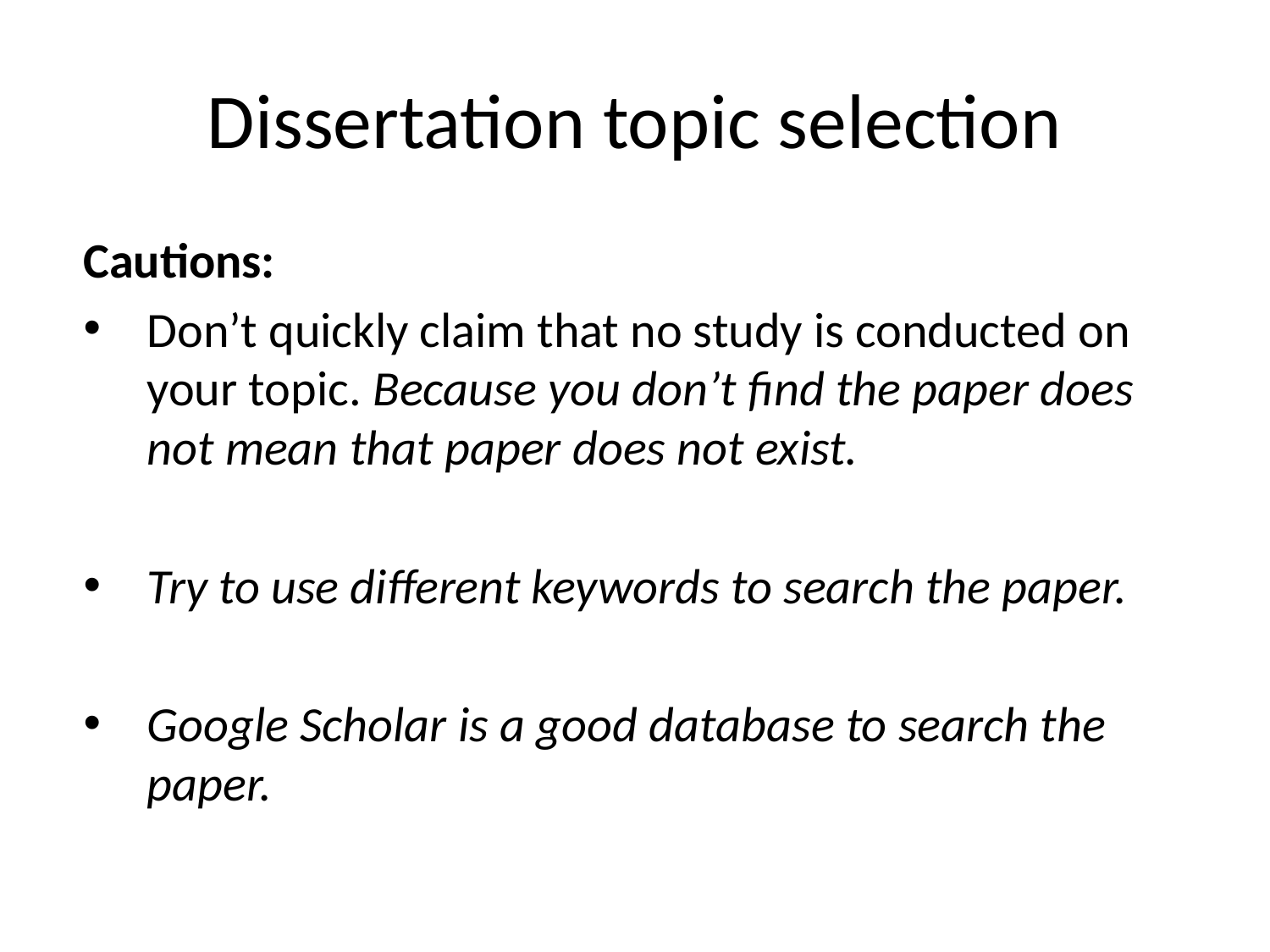

# Dissertation topic selection
Cautions:
Don’t quickly claim that no study is conducted on your topic. Because you don’t find the paper does not mean that paper does not exist.

Try to use different keywords to search the paper.

Google Scholar is a good database to search the paper.